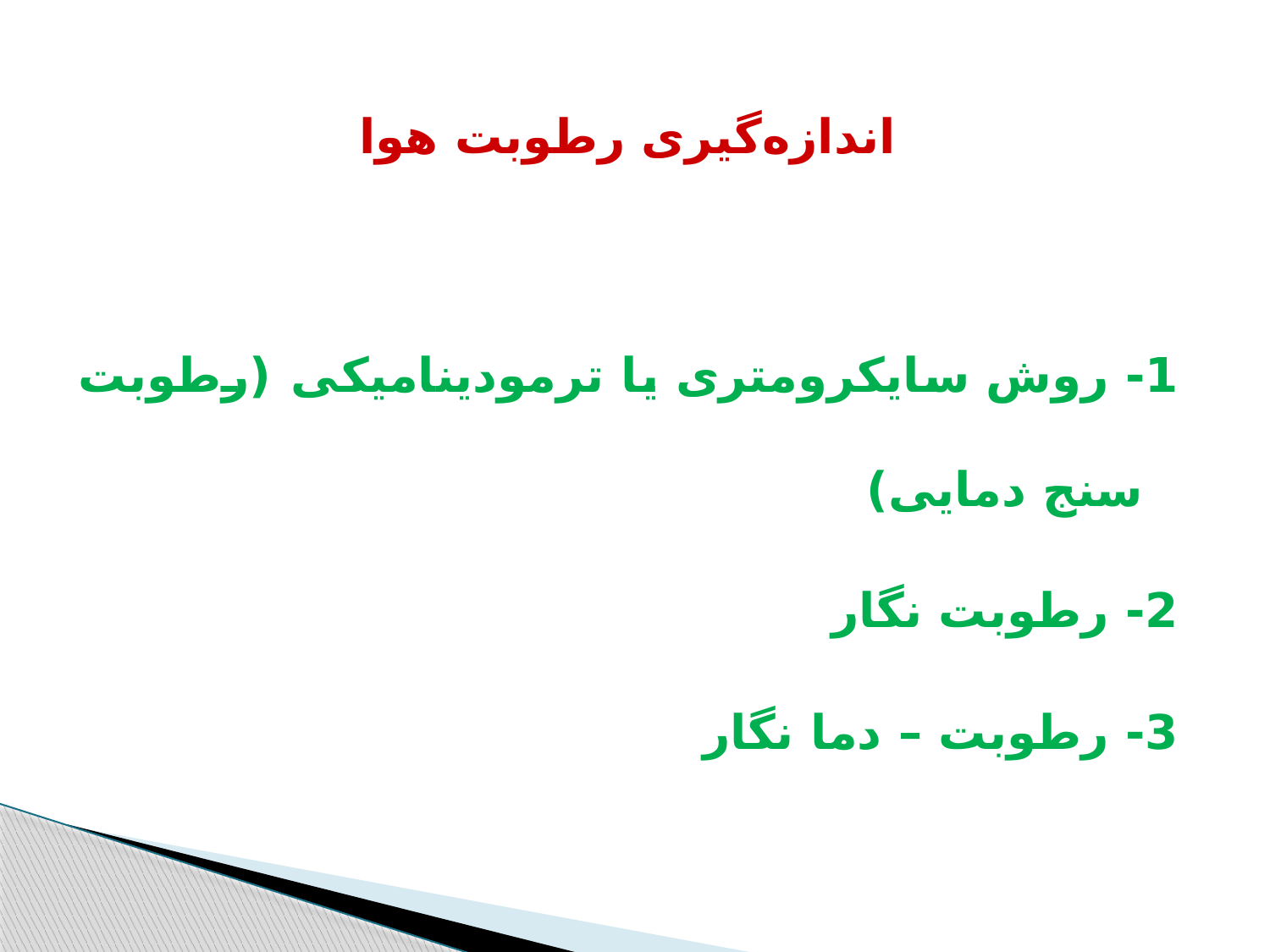

اندازه‌گیری رطوبت هوا

1- روش سایكرومتری یا ترمودینامیكی (رطوبت سنج دمایی)
2- رطوبت نگار
3- رطوبت – دما نگار